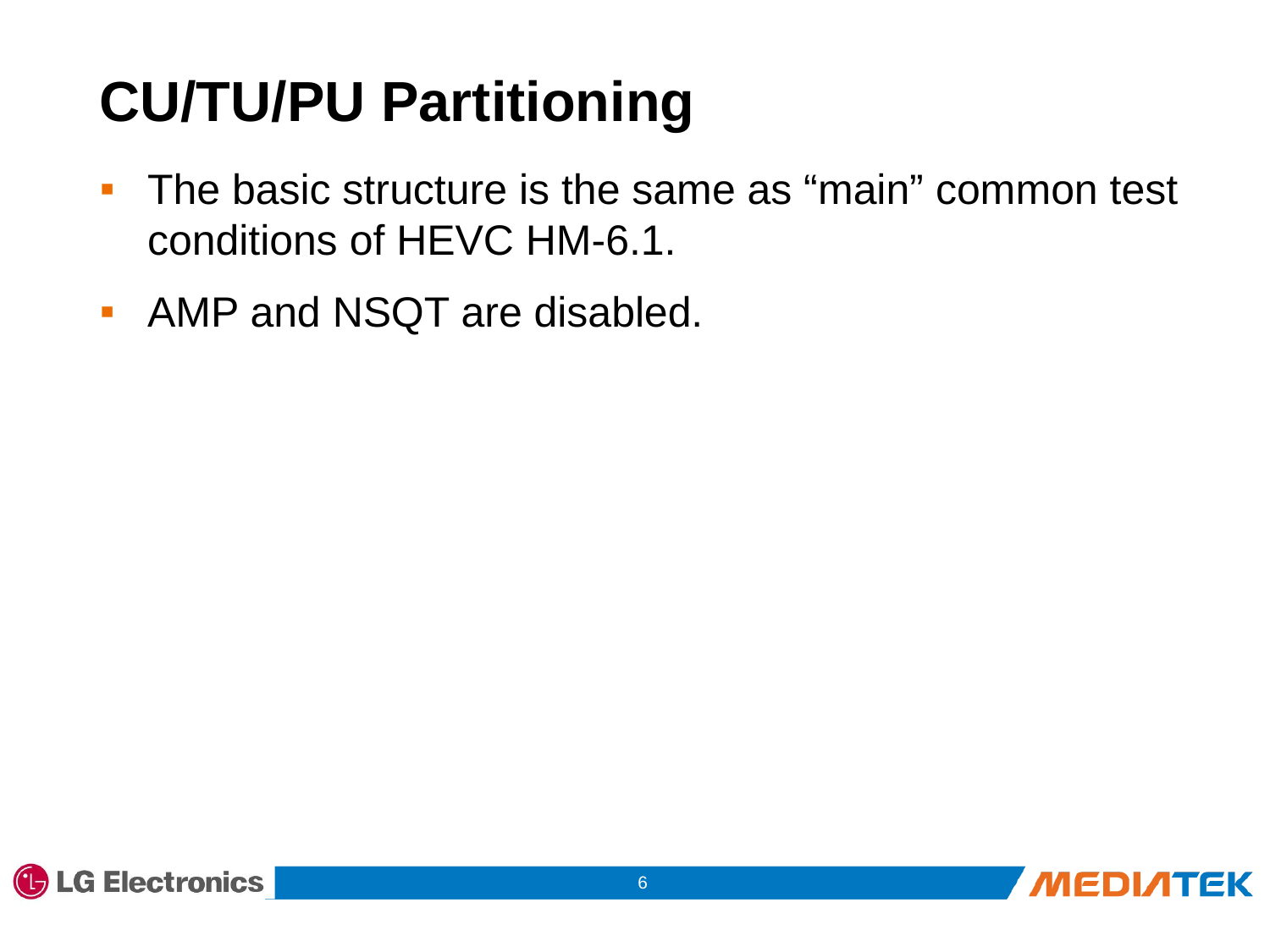

# CU/TU/PU Partitioning
The basic structure is the same as “main” common test conditions of HEVC HM-6.1.
AMP and NSQT are disabled.

6